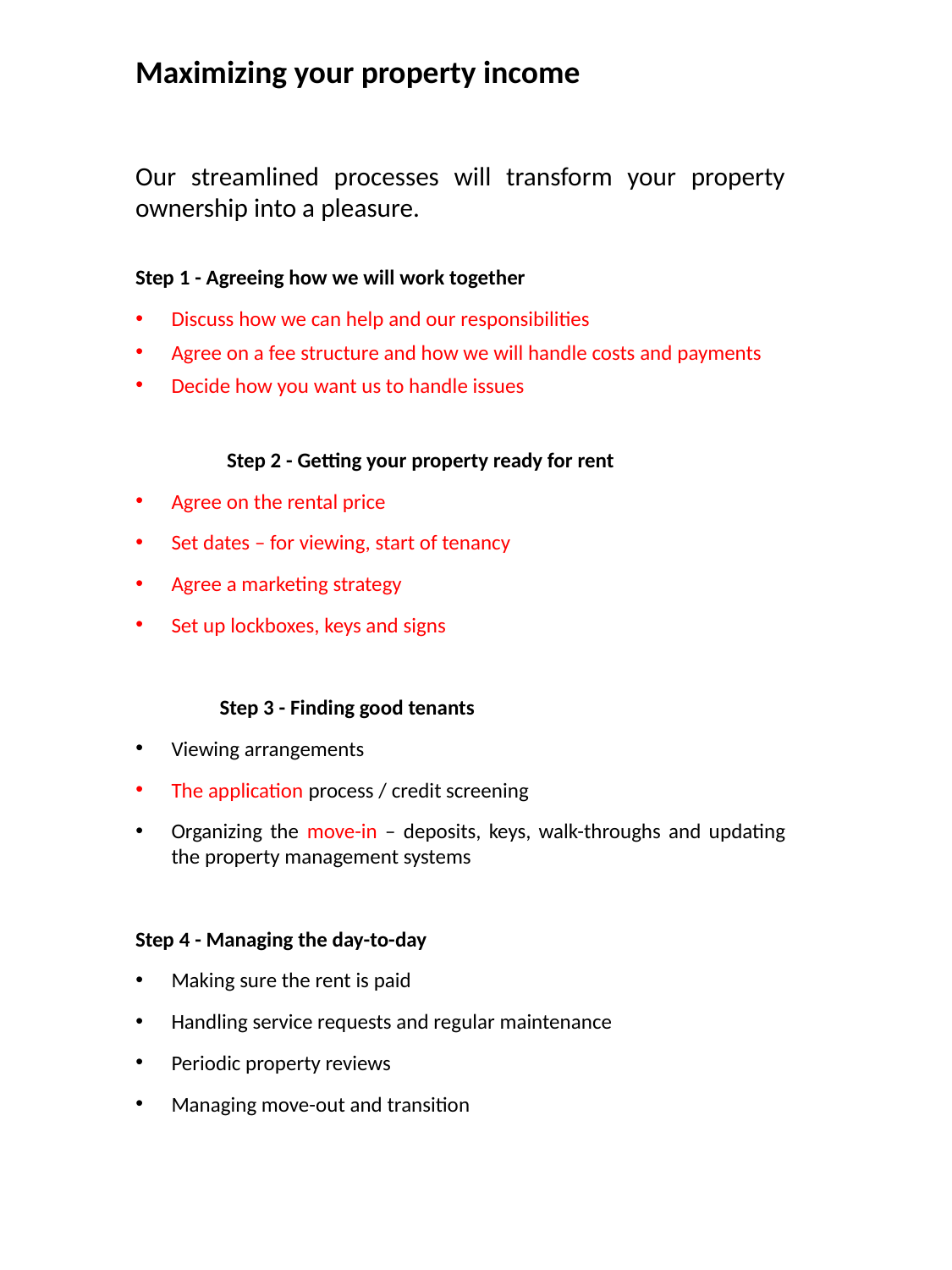

Maximizing your property income

Our streamlined processes will transform your property ownership into a pleasure.

Step 1 - Agreeing how we will work together
Discuss how we can help and our responsibilities
Agree on a fee structure and how we will handle costs and payments
Decide how you want us to handle issues

	Step 2 - Getting your property ready for rent
Agree on the rental price
Set dates – for viewing, start of tenancy
Agree a marketing strategy
Set up lockboxes, keys and signs

	Step 3 - Finding good tenants
Viewing arrangements
The application process / credit screening
Organizing the move-in – deposits, keys, walk-throughs and updating the property management systems

Step 4 - Managing the day-to-day
Making sure the rent is paid
Handling service requests and regular maintenance
Periodic property reviews
Managing move-out and transition